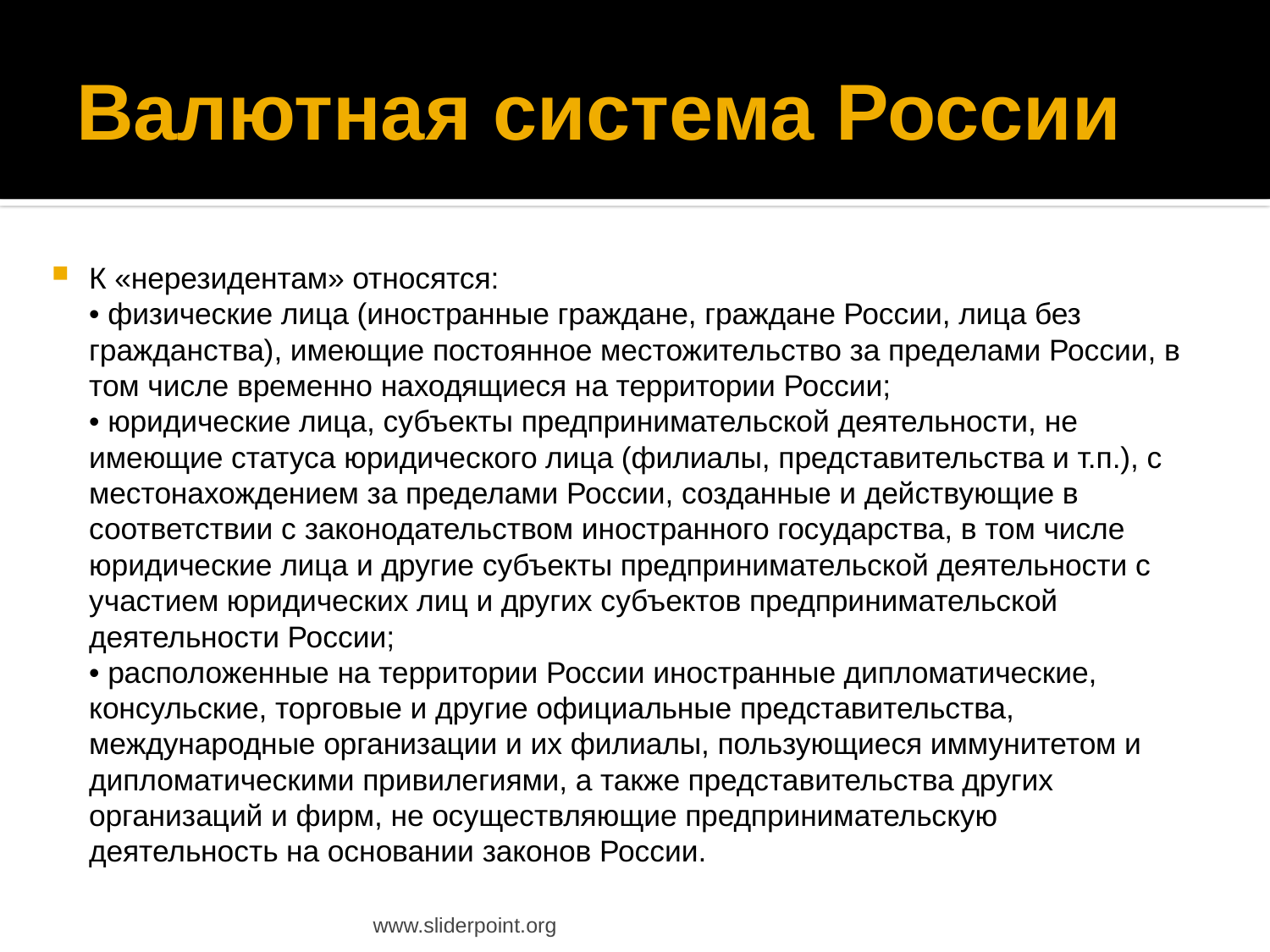

# Валютная система России
К «нерезидентам» относятся:
• физические лица (иностранные граждане, граждане России, лица без гражданства), имеющие постоянное местожительство за пределами России, в том числе временно находящиеся на территории России;
• юридические лица, субъекты предпринимательской деятельности, не имеющие статуса юридического лица (филиалы, представительства и т.п.), с местонахождением за пределами России, созданные и действующие в соответствии с законодательством иностранного государства, в том числе юридические лица и другие субъекты предпринимательской деятельности с участием юридических лиц и других субъектов предпринимательской деятельности России;
• расположенные на территории России иностранные дипломатические, консульские, торговые и другие официальные представительства, международные организации и их филиалы, пользующиеся иммунитетом и дипломатическими привилегиями, а также представительства других организаций и фирм, не осуществляющие предпринимательскую деятельность на основании законов России.
www.sliderpoint.org